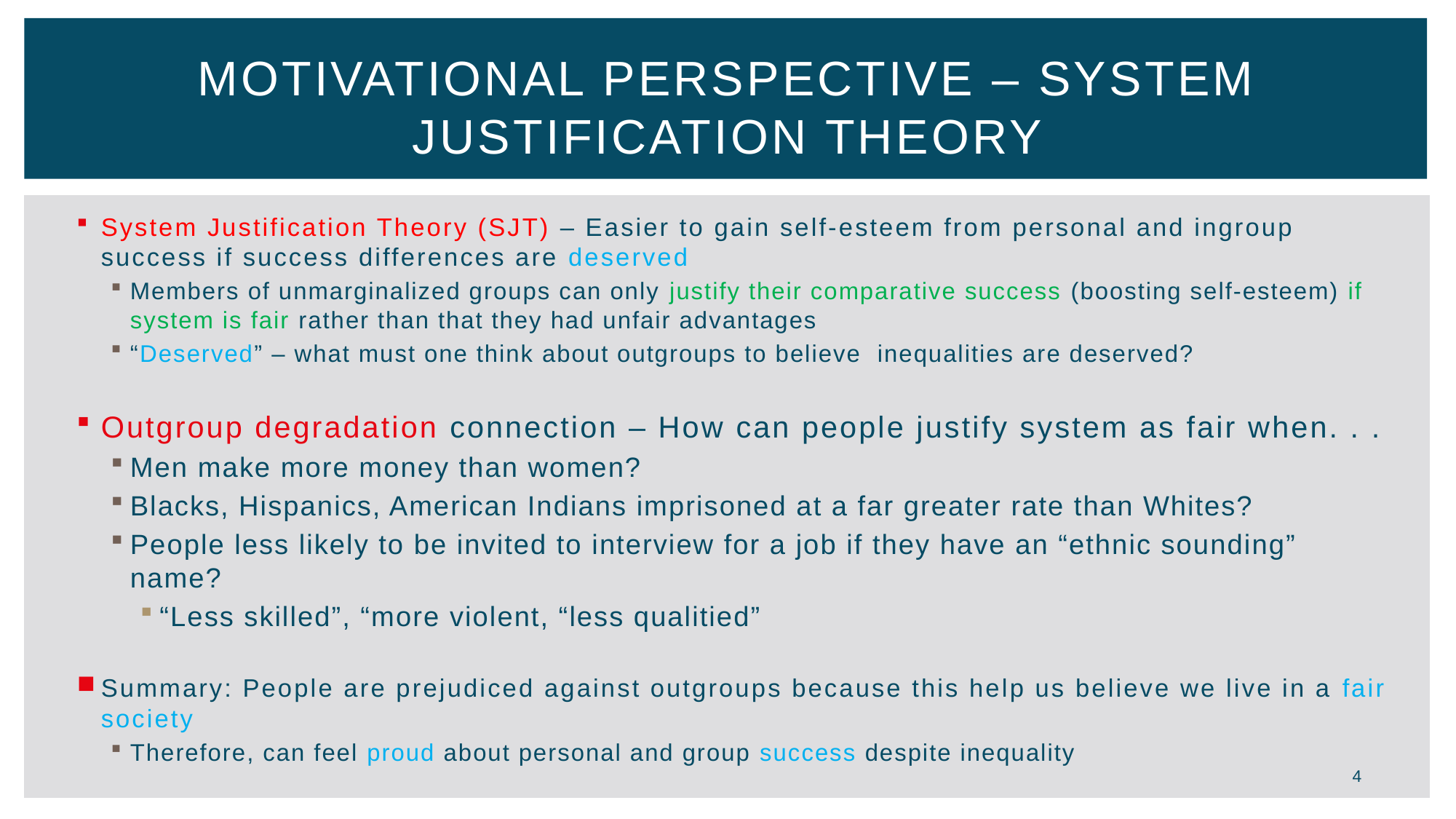

# Motivational perspective – System justification theory
System Justification Theory (SJT) – Easier to gain self-esteem from personal and ingroup success if success differences are deserved
Members of unmarginalized groups can only justify their comparative success (boosting self-esteem) if system is fair rather than that they had unfair advantages
“Deserved” – what must one think about outgroups to believe  inequalities are deserved?

Outgroup degradation connection – How can people justify system as fair when. . .
Men make more money than women?
Blacks, Hispanics, American Indians imprisoned at a far greater rate than Whites?
People less likely to be invited to interview for a job if they have an “ethnic sounding” name?
“Less skilled”, “more violent, “less qualitied”

Summary: People are prejudiced against outgroups because this help us believe we live in a fair society
Therefore, can feel proud about personal and group success despite inequality
4